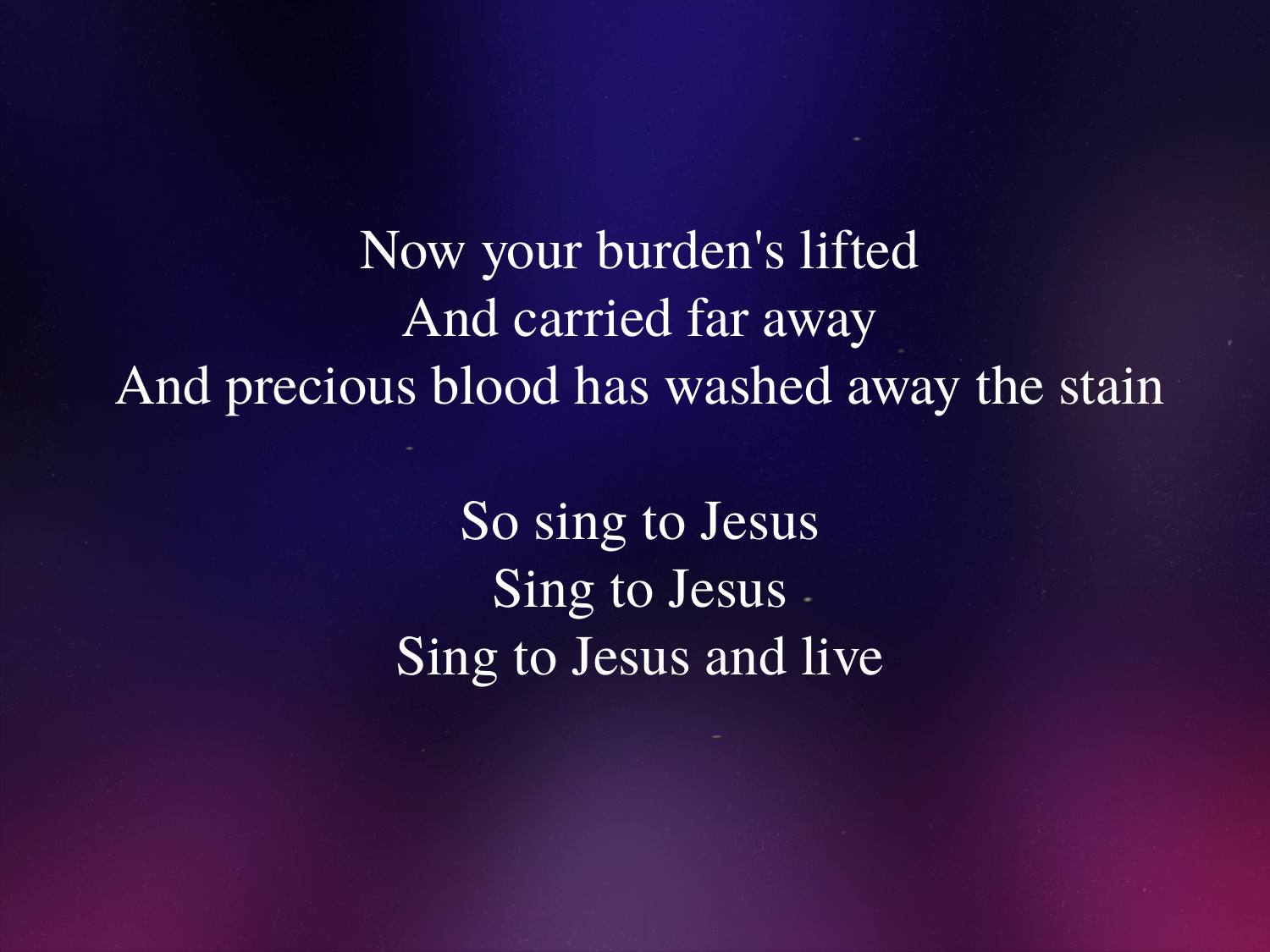

# Now your burden's lifted And carried far away And precious blood has washed away the stain So sing to Jesus Sing to Jesus Sing to Jesus and live